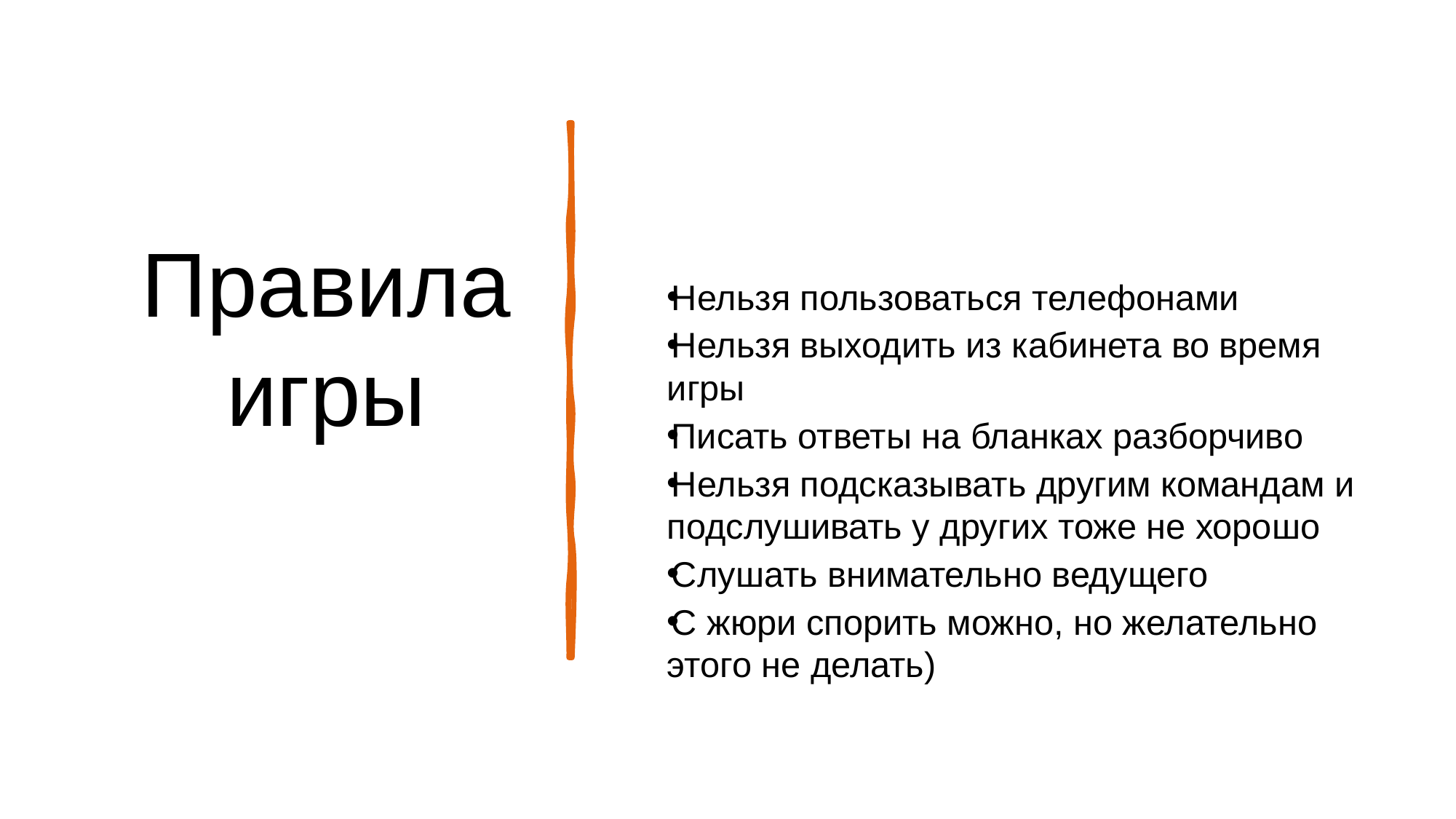

# Правила игры

Нельзя пользоваться телефонами
Нельзя выходить из кабинета во время игры
Писать ответы на бланках разборчиво
Нельзя подсказывать другим командам и подслушивать у других тоже не хорошо
Слушать внимательно ведущего
С жюри спорить можно, но желательно этого не делать)